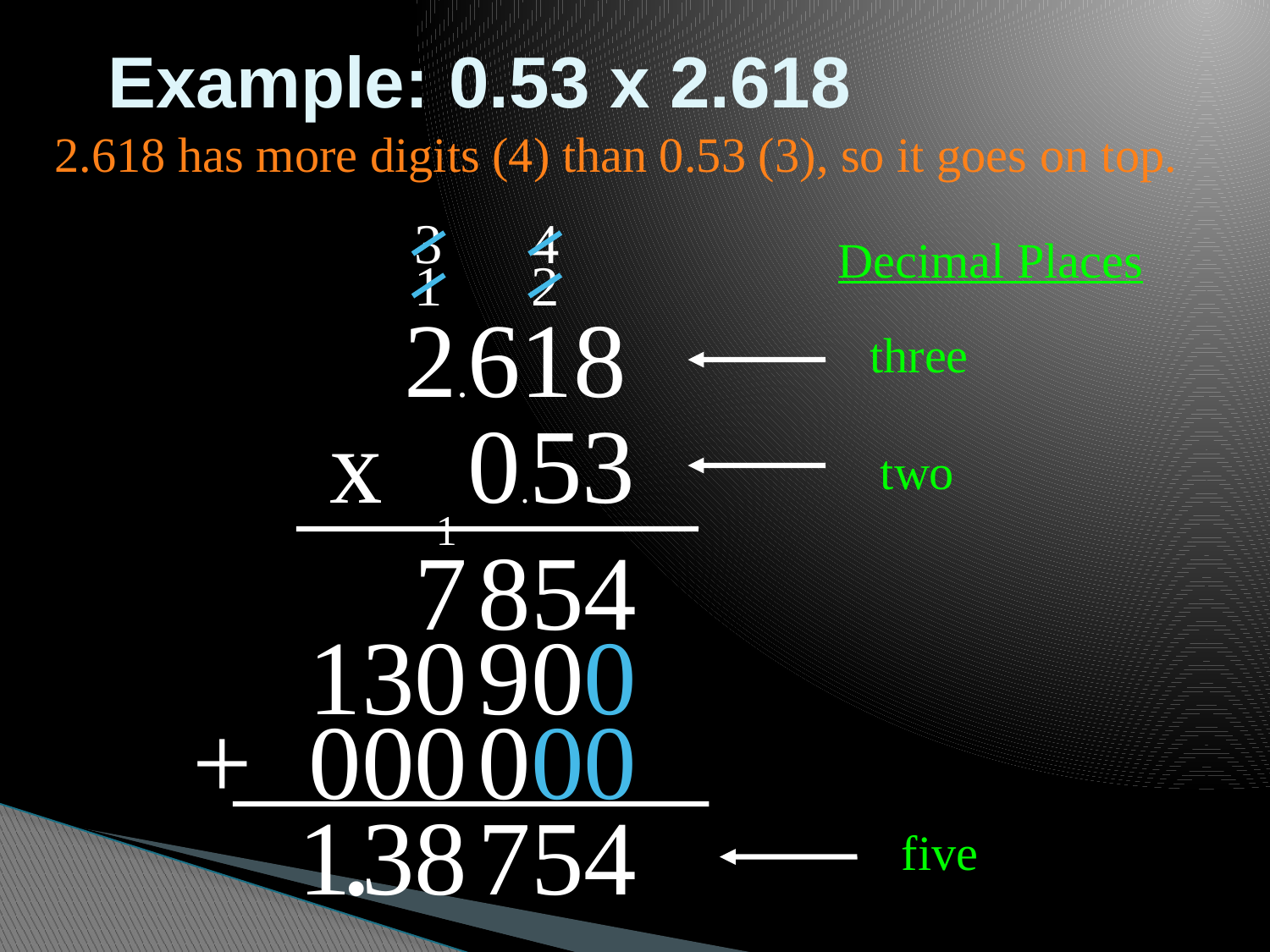

# Example: 0.53 x 2.618
2.618 has more digits (4) than 0.53 (3), so it goes on top.
3
4
Decimal Places

1
2

2.618
three

x
0.53
two

1
7
8
5
4

13
0
9
0
0
+
0
0
0
0
00
.
1
3
8
7
5
4

five